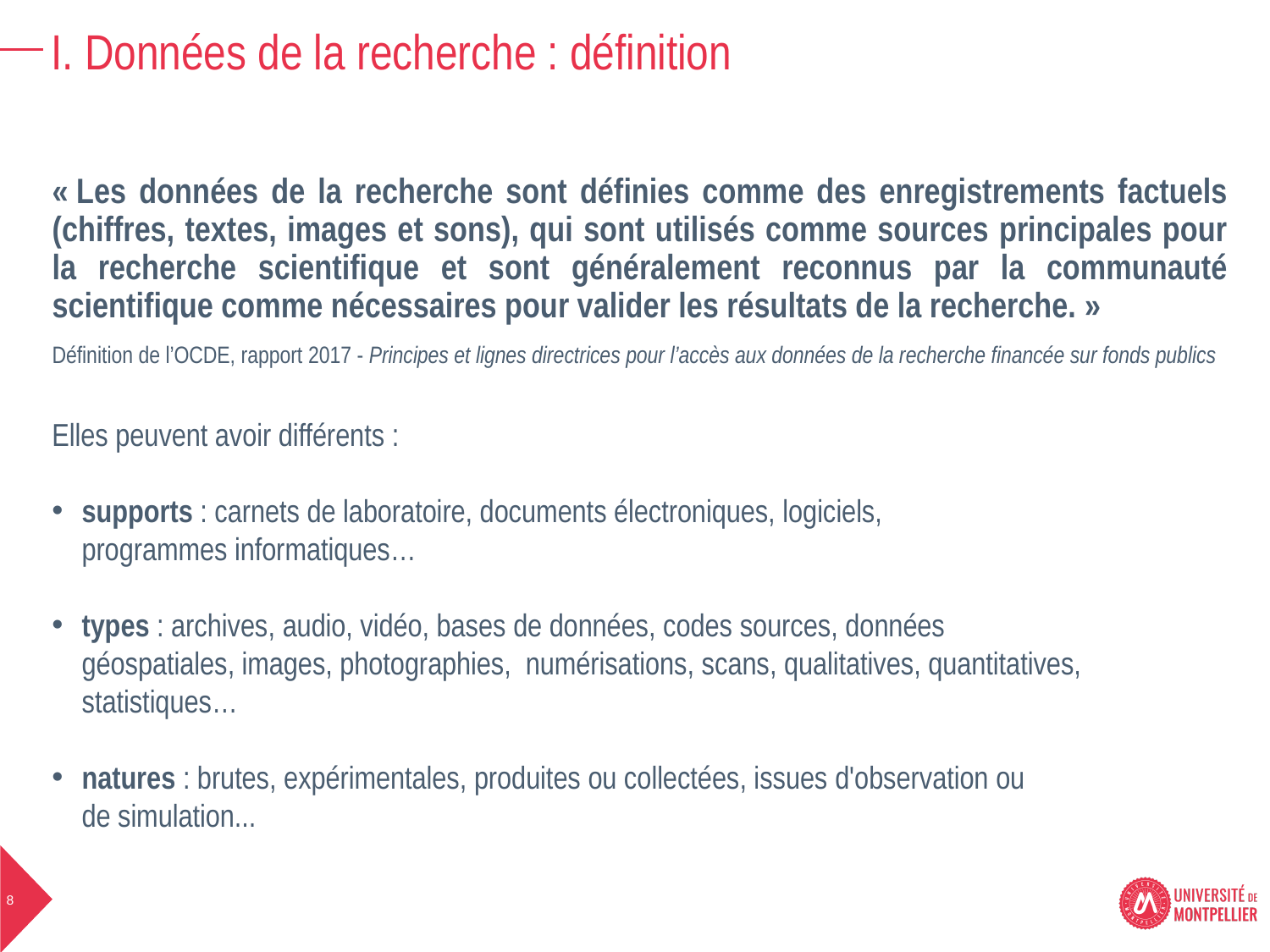

I. Données de la recherche : définition
« Les données de la recherche sont définies comme des enregistrements factuels (chiffres, textes, images et sons), qui sont utilisés comme sources principales pour la recherche scientifique et sont généralement reconnus par la communauté scientifique comme nécessaires pour valider les résultats de la recherche. »
Définition de l’OCDE, rapport 2017 - Principes et lignes directrices pour l’accès aux données de la recherche financée sur fonds publics
Elles peuvent avoir différents :​

supports : carnets de laboratoire, documents électroniques, logiciels, programmes informatiques…​

types : archives, audio, vidéo, bases de données, codes sources, données géospatiales, images, photographies,  numérisations, scans, qualitatives, quantitatives, statistiques…​

natures : brutes, expérimentales, produites ou collectées, issues d'observation ou de simulation...
8